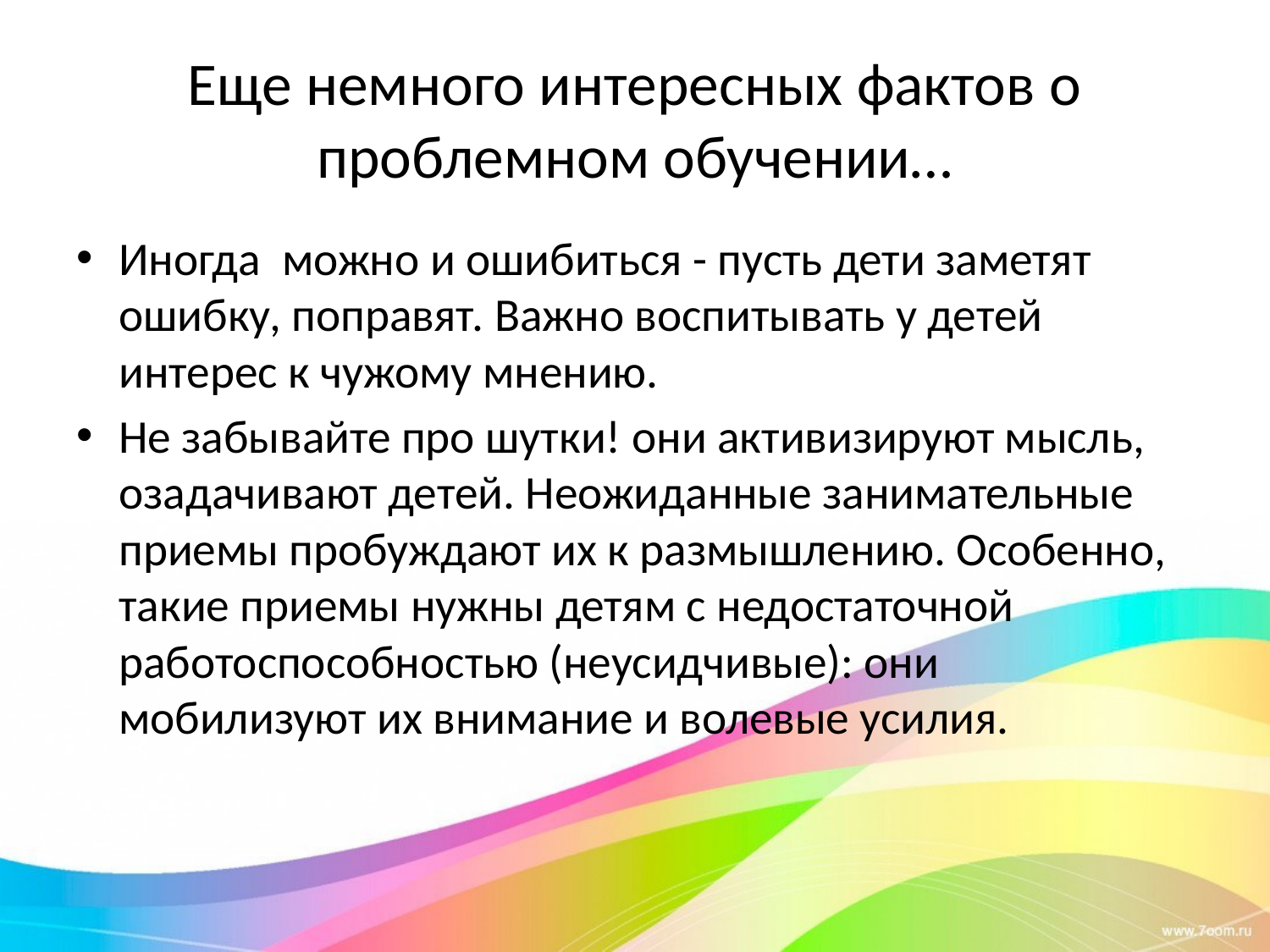

# Еще немного интересных фактов о проблемном обучении…
Иногда  можно и ошибиться - пусть дети заметят ошибку, поправят. Важно воспитывать у детей интерес к чужому мнению.
Не забывайте про шутки! они активизируют мысль, озадачивают детей. Неожиданные занимательные приемы пробуждают их к размышлению. Особенно, такие приемы нужны детям с недостаточной работоспособностью (неусидчивые): они мобилизуют их внимание и волевые усилия.